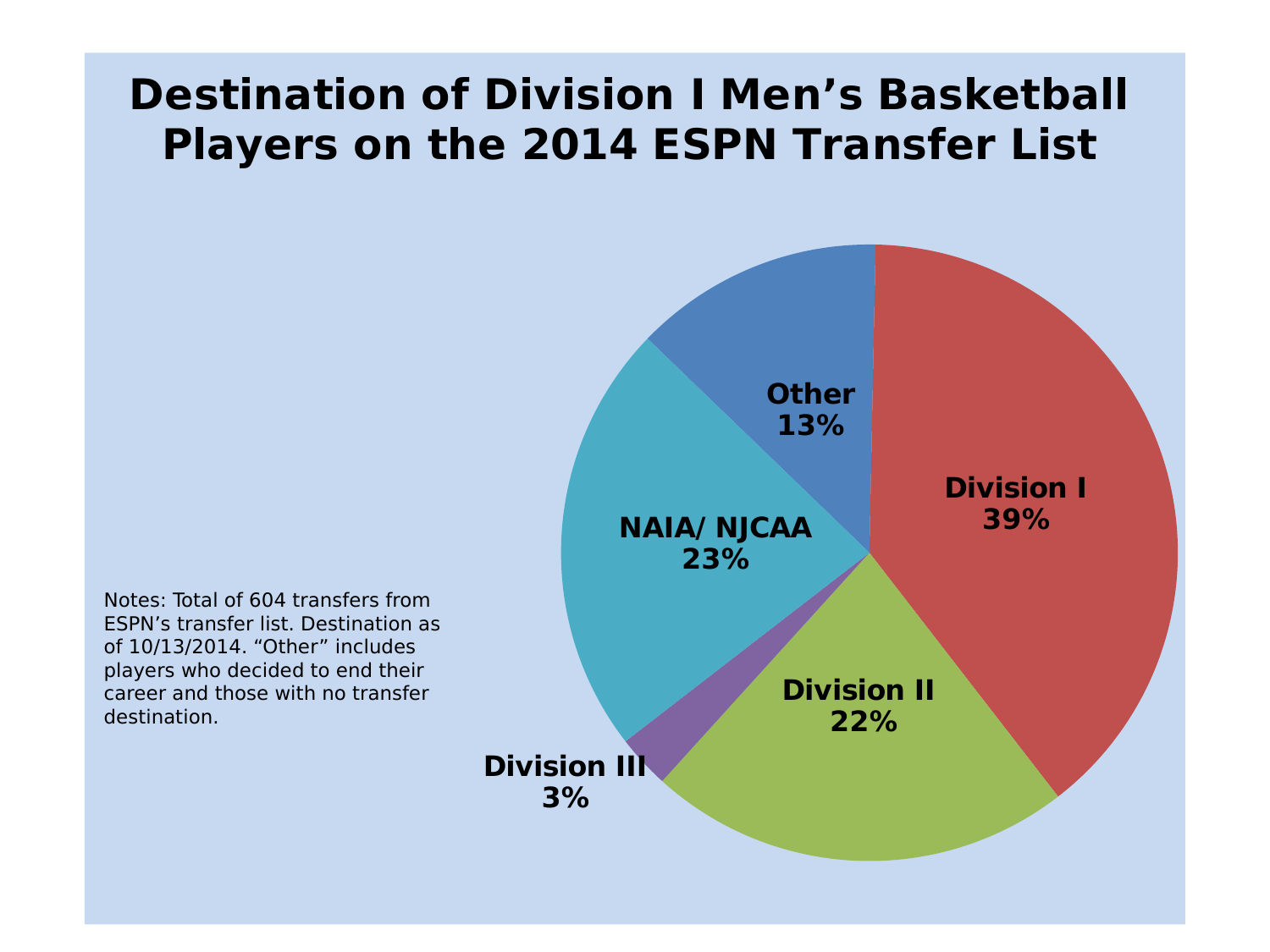

### Chart

| Category |  |
|---|---|
| Other | 0.131 |
| Division I | 0.392 |
| Division II | 0.222 |
| Division III | 0.028 |
| NAIA/NJCAA | 0.227 |
Notes: Total of 604 transfers from ESPN’s transfer list. Destination as of 10/13/2014. “Other” includes players who decided to end their career and those with no transfer destination.